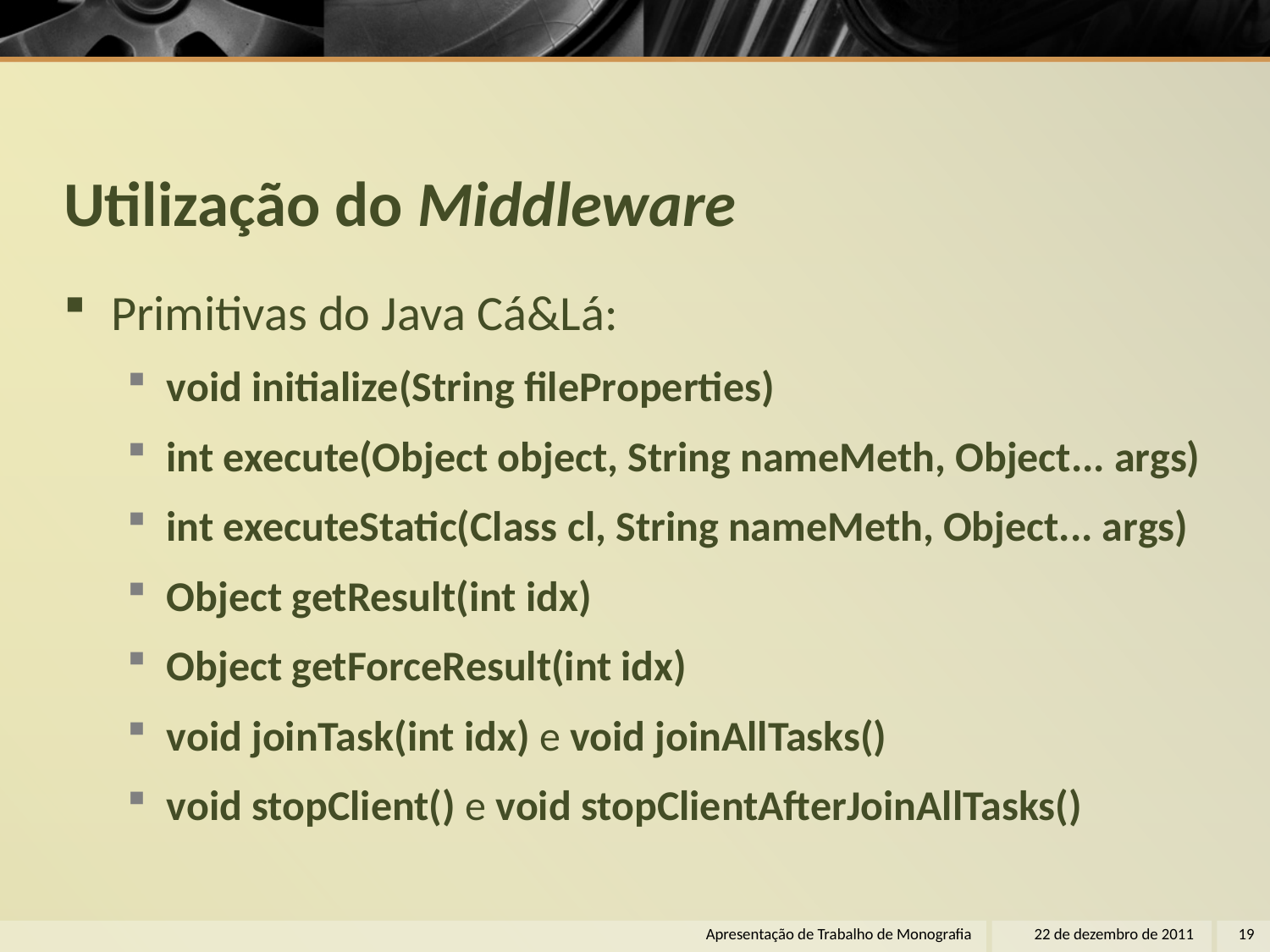

# Utilização do Middleware
Primitivas do Java Cá&Lá:
void initialize(String fileProperties)
int execute(Object object, String nameMeth, Object... args)
int executeStatic(Class cl, String nameMeth, Object... args)
Object getResult(int idx)
Object getForceResult(int idx)
void joinTask(int idx) e void joinAllTasks()
void stopClient() e void stopClientAfterJoinAllTasks()
Apresentação de Trabalho de Monografia
22 de dezembro de 2011
19